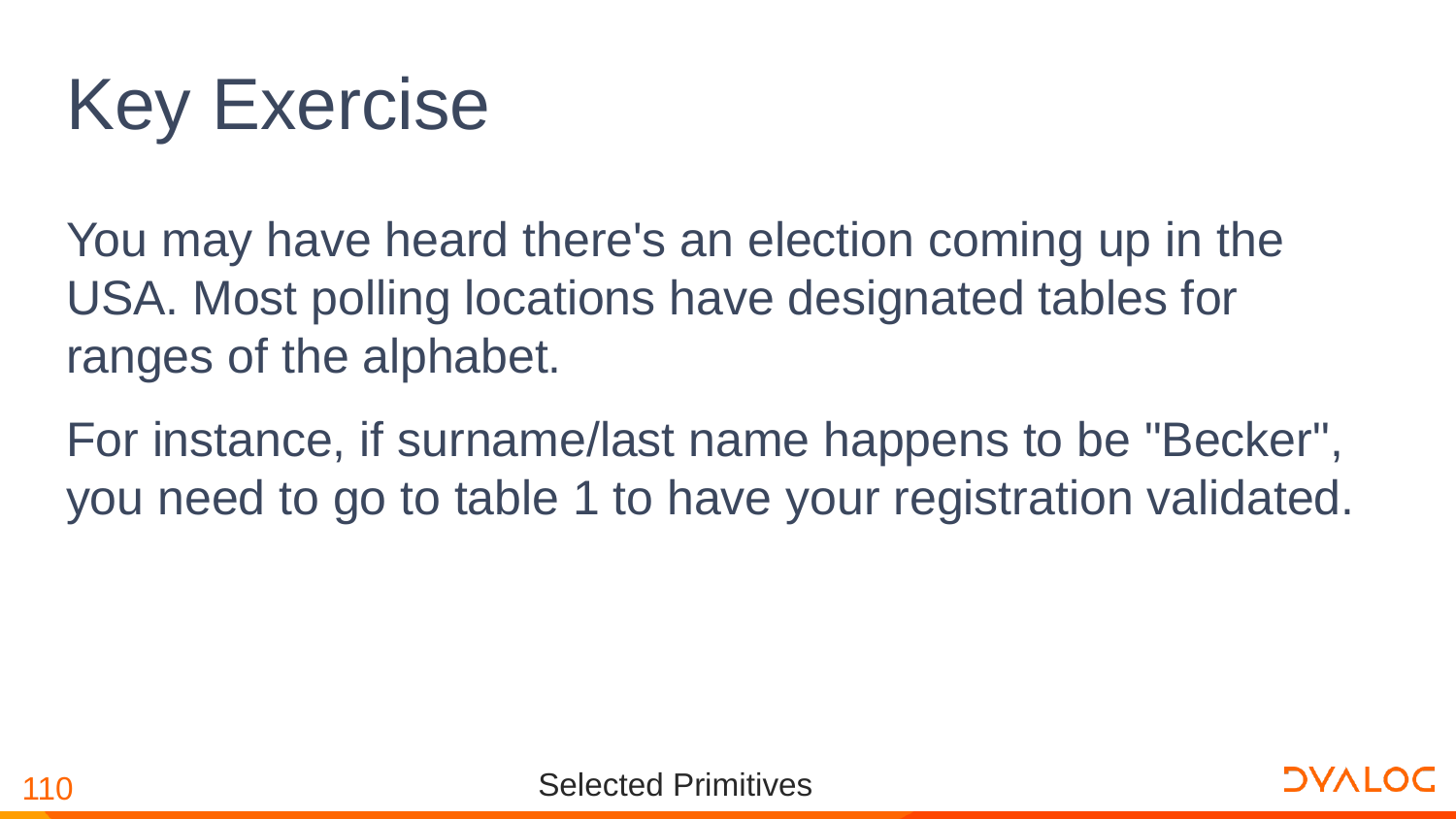

# Key Exercise
You may have heard there's an election coming up in the USA. Most polling locations have designated tables for ranges of the alphabet.
For instance, if surname/last name happens to be "Becker", you need to go to table 1 to have your registration validated.